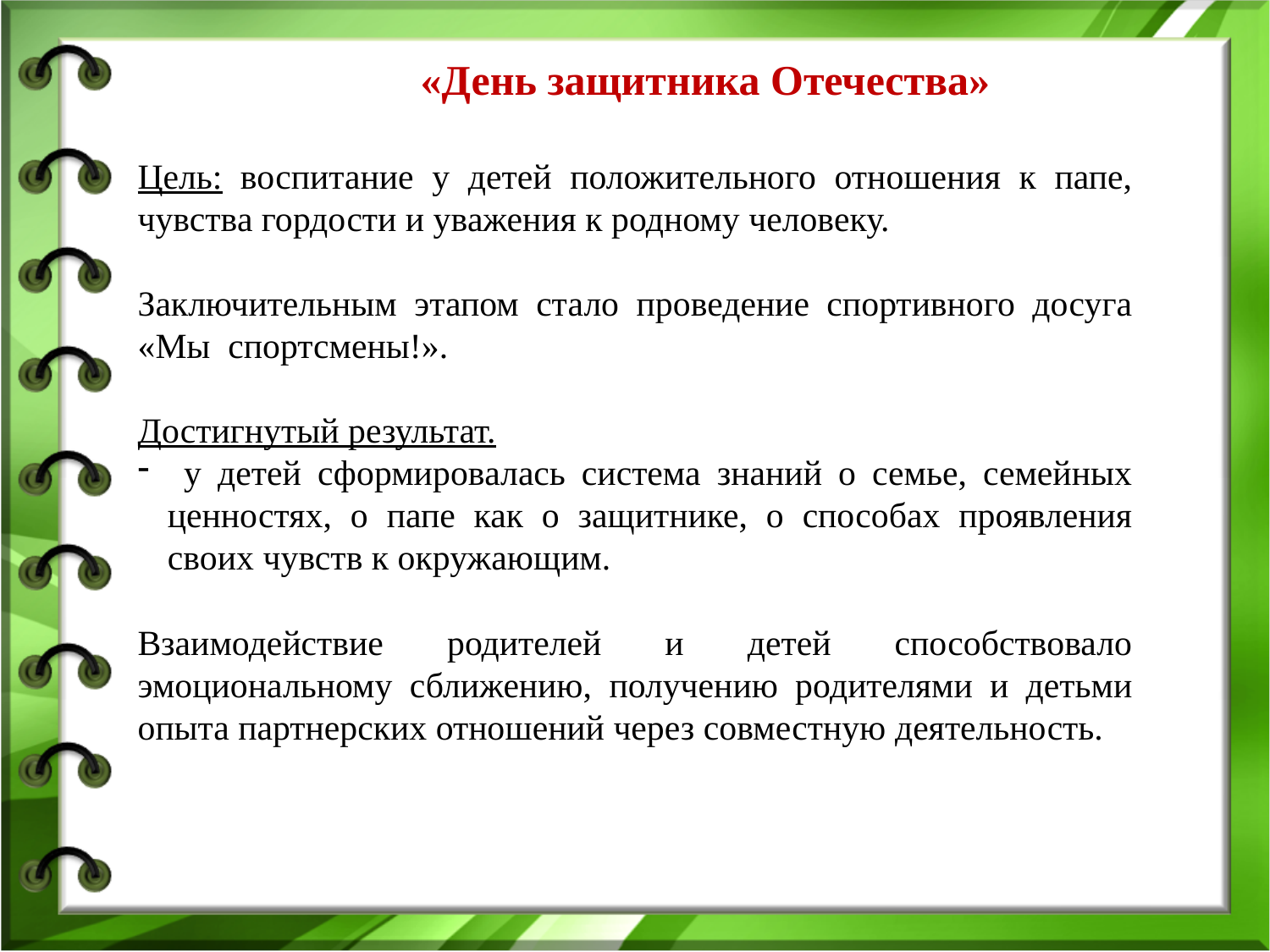

«День защитника Отечества»
Цель: воспитание у детей положительного отношения к папе, чувства гордости и уважения к родному человеку.

Заключительным этапом стало проведение спортивного досуга «Мы ­ спортсмены!».

Достигнутый результат.
 у детей сформировалась система знаний о семье, семейных ценностях, о папе как о защитнике, о способах проявления своих чувств к окружающим.

Взаимодействие родителей и детей способствовало эмоциональному сближению, получению родителями и детьми опыта партнерских отношений через совместную деятельность.